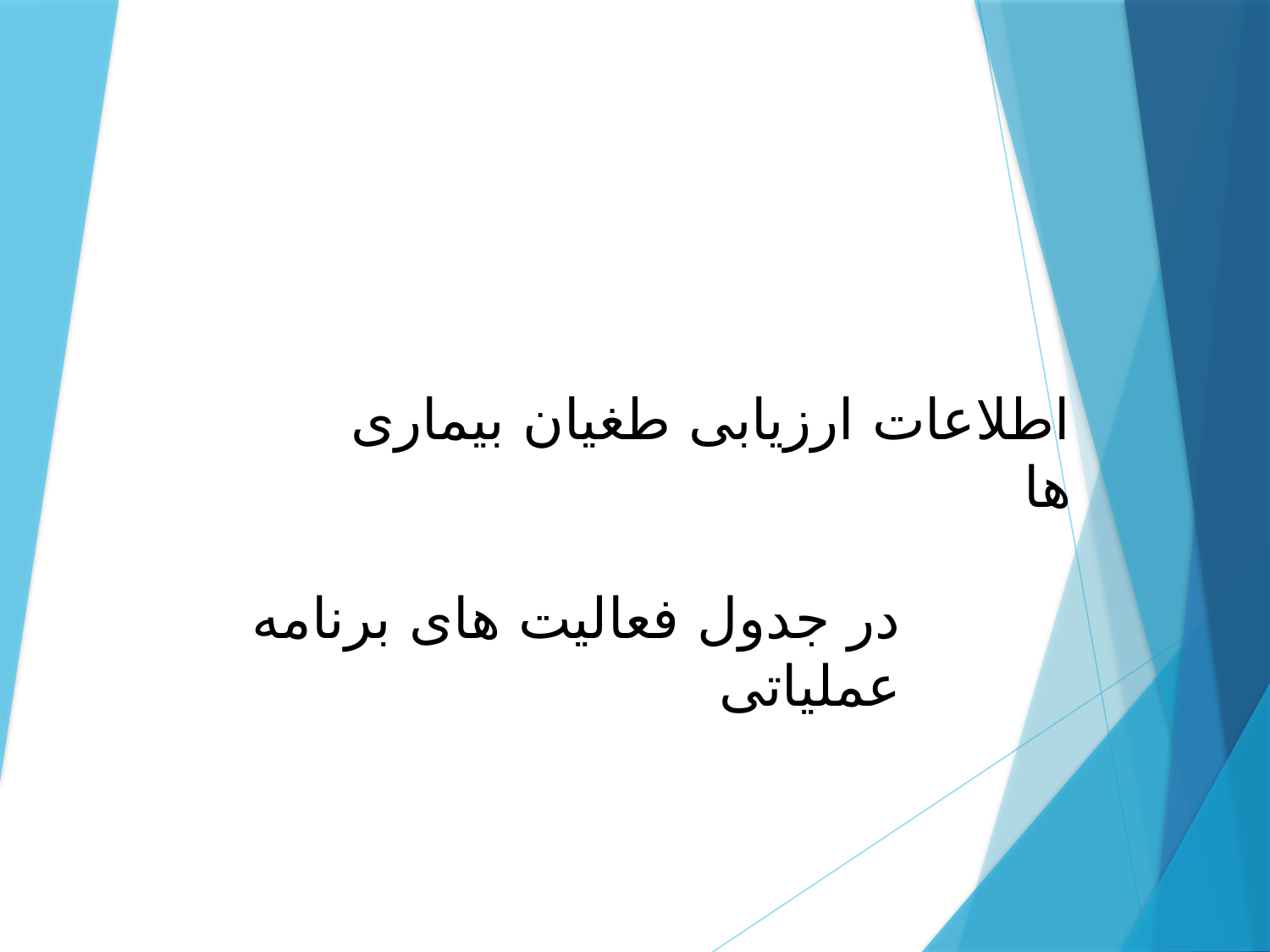

# اطلاعات ارزیابی طغیان بیماری ها
در جدول فعالیت های برنامه عملیاتی